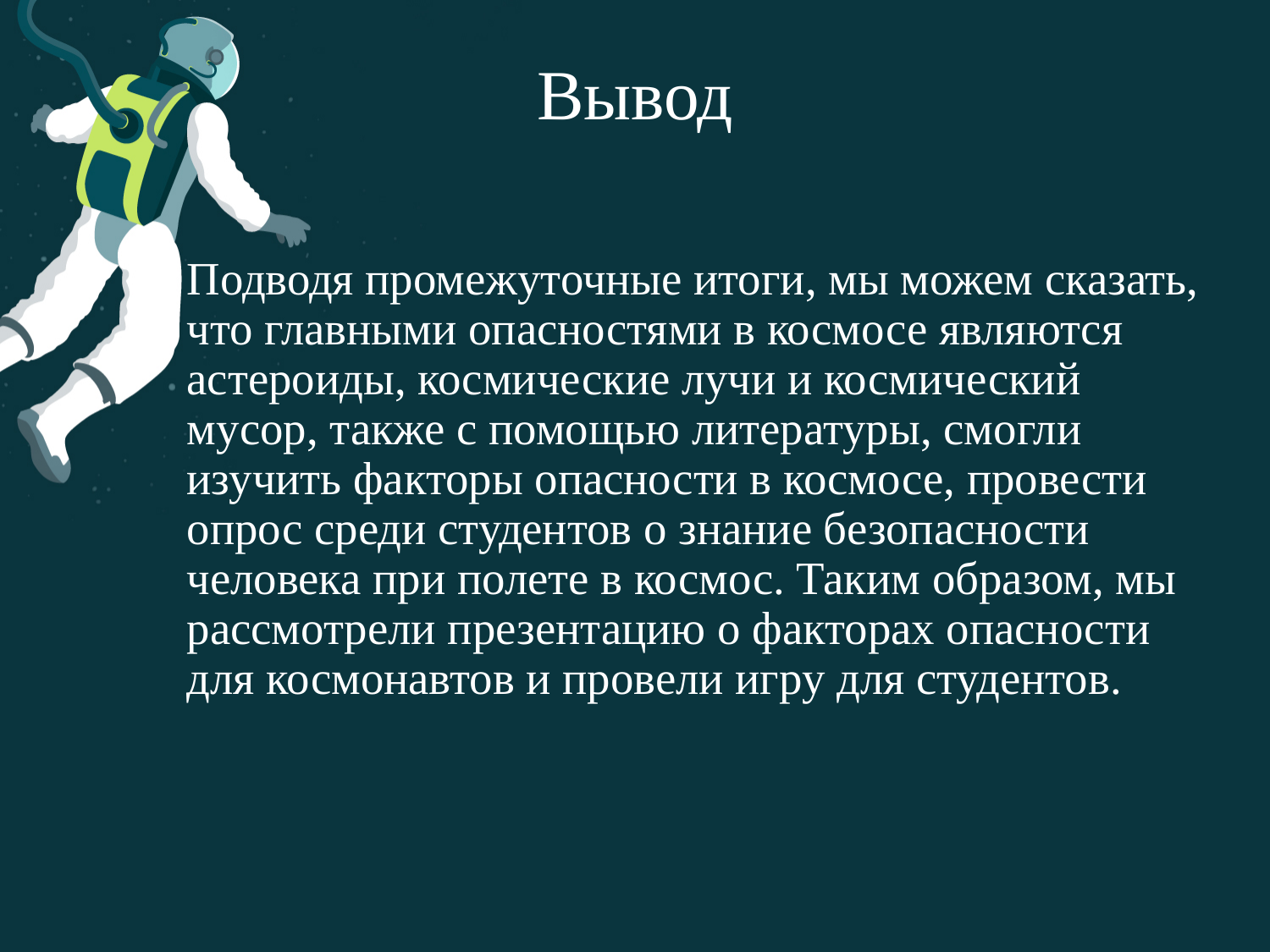

# Вывод
Подводя промежуточные итоги, мы можем сказать, что главными опасностями в космосе являются астероиды, космические лучи и космический мусор, также с помощью литературы, смогли изучить факторы опасности в космосе, провести опрос среди студентов о знание безопасности человека при полете в космос. Таким образом, мы рассмотрели презентацию о факторах опасности для космонавтов и провели игру для студентов.